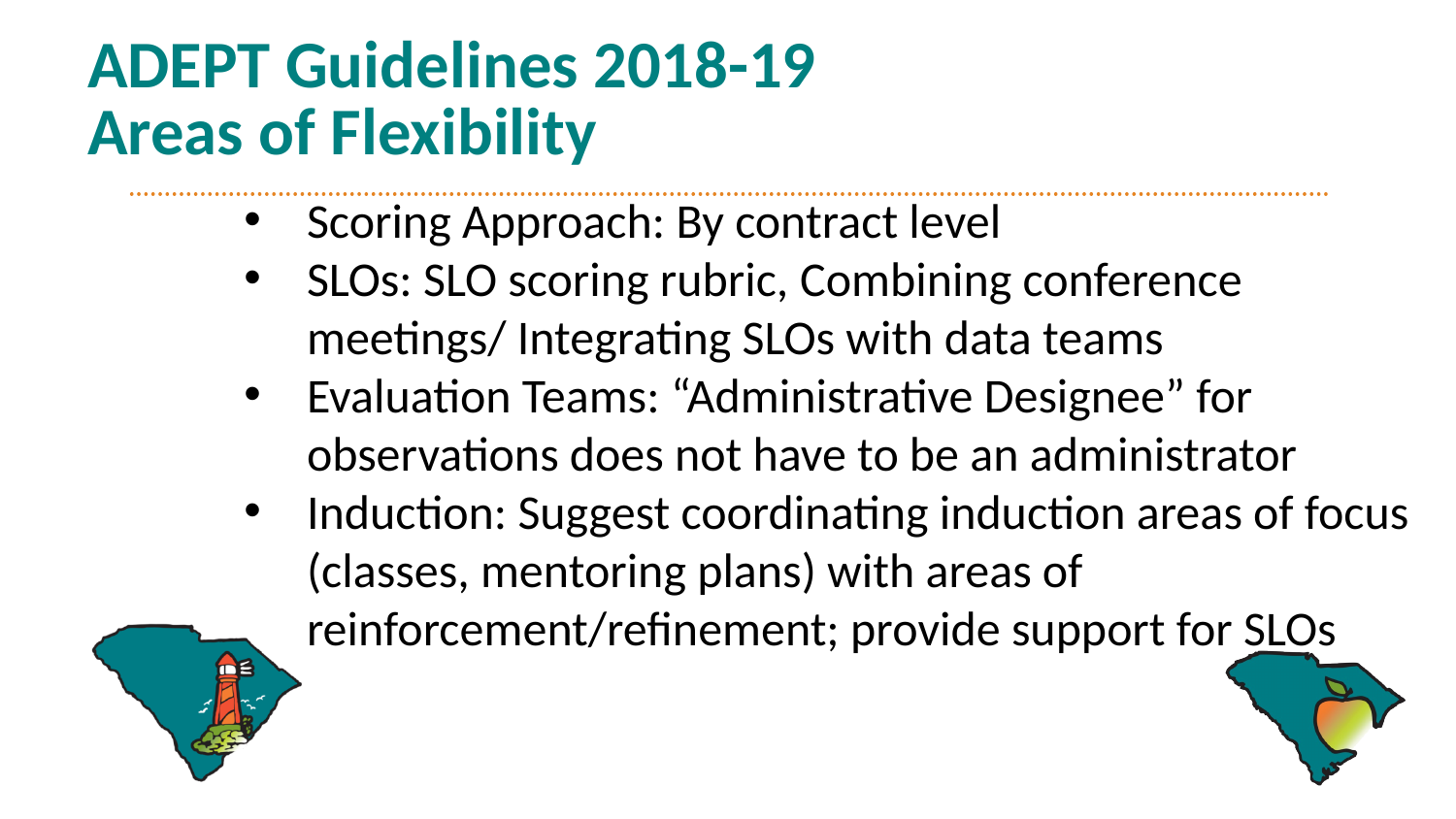

# ADEPT Guidelines 2018-19
Areas of Flexibility
Scoring Approach: By contract level
SLOs: SLO scoring rubric, Combining conference meetings/ Integrating SLOs with data teams
Evaluation Teams: “Administrative Designee” for observations does not have to be an administrator
Induction: Suggest coordinating induction areas of focus (classes, mentoring plans) with areas of reinforcement/refinement; provide support for SLOs